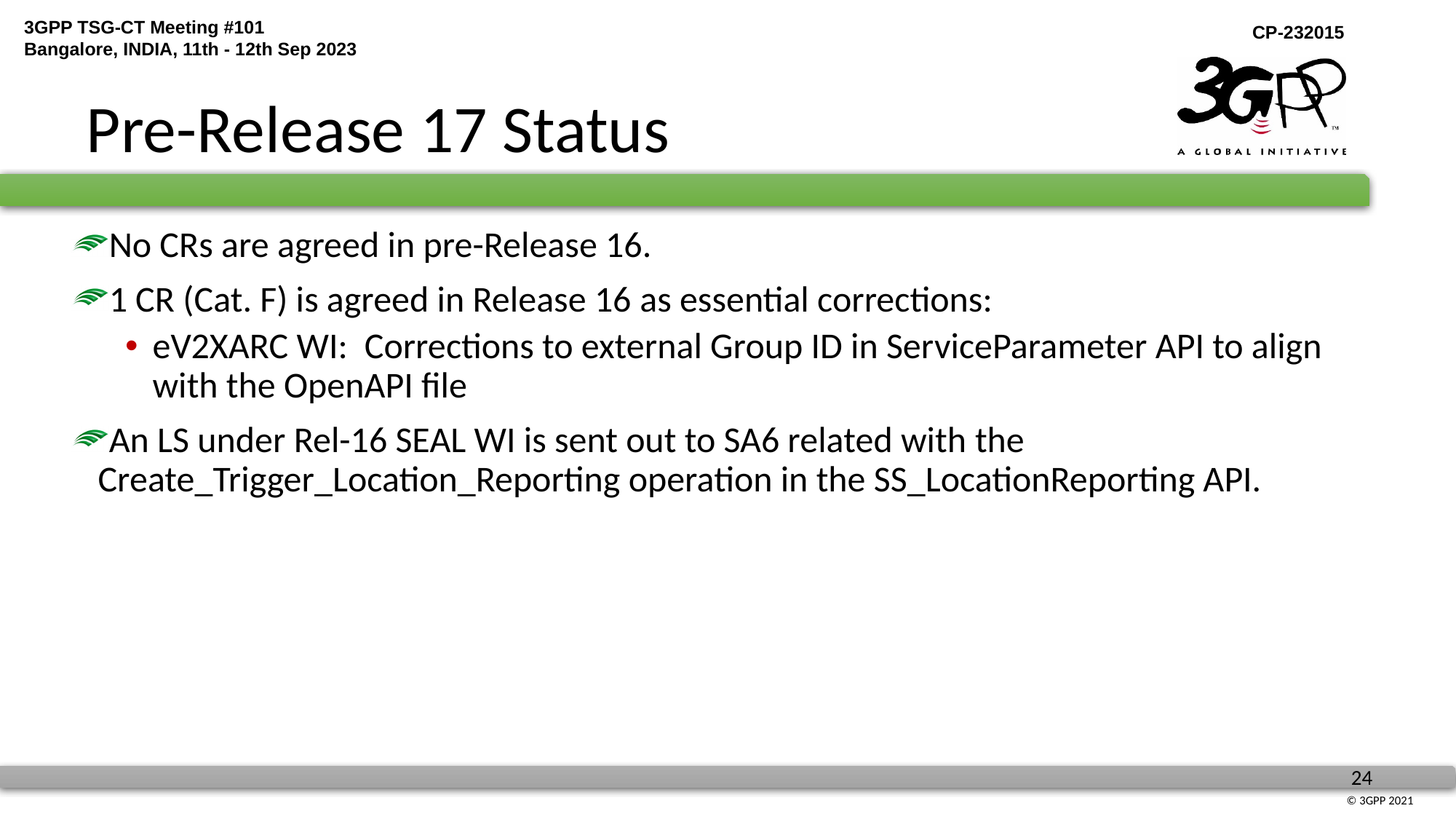

# Pre-Release 17 Status
No CRs are agreed in pre-Release 16.
1 CR (Cat. F) is agreed in Release 16 as essential corrections:
eV2XARC WI:  Corrections to external Group ID in ServiceParameter API to align with the OpenAPI file
An LS under Rel-16 SEAL WI is sent out to SA6 related with the Create_Trigger_Location_Reporting operation in the SS_LocationReporting API.